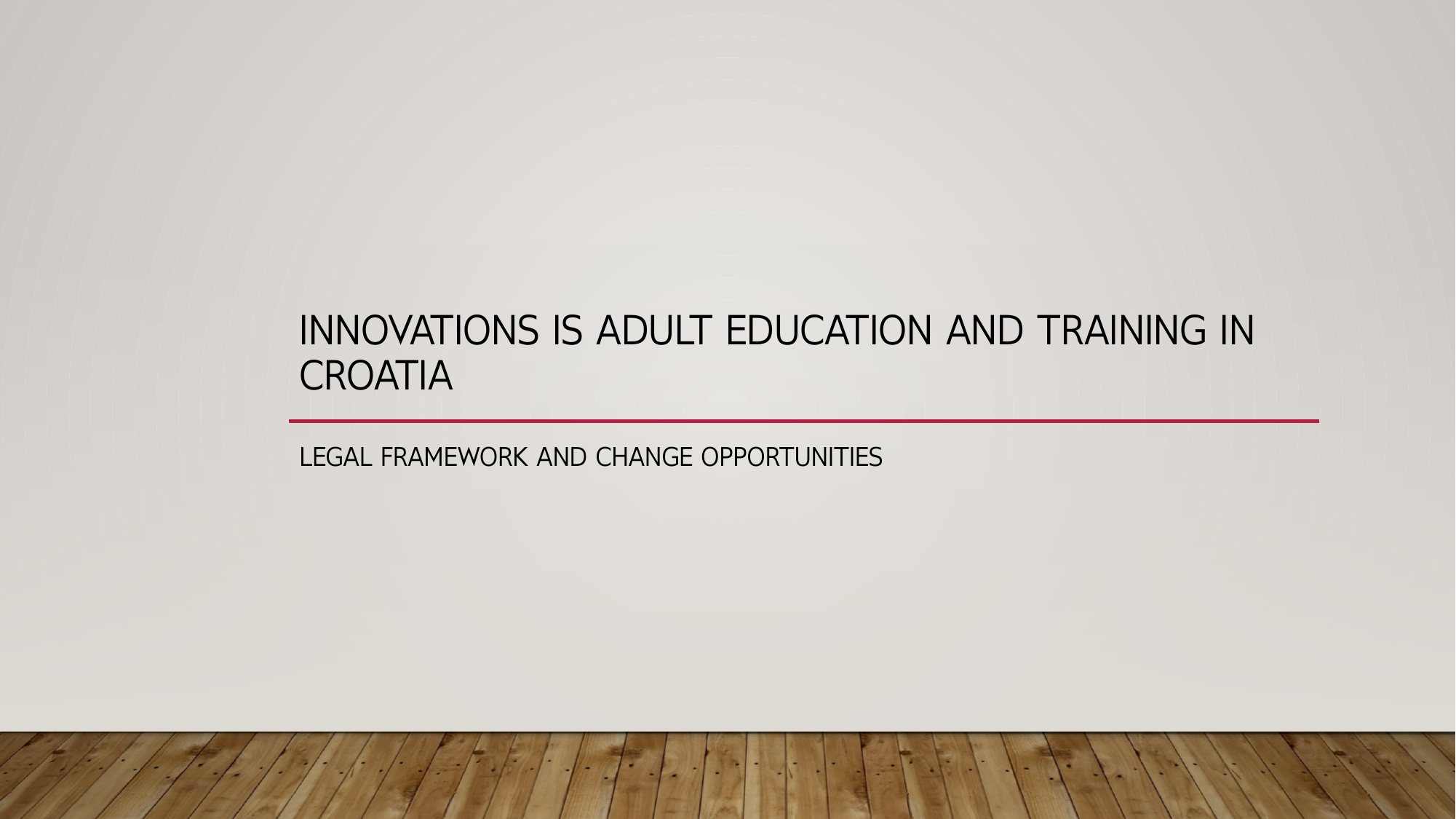

# INNOVATIONS IS ADULT EDUCATION AND TRAINING IN CROATIA
LEGAL FRAMEWORK AND CHANGE OPPORTUNITIES